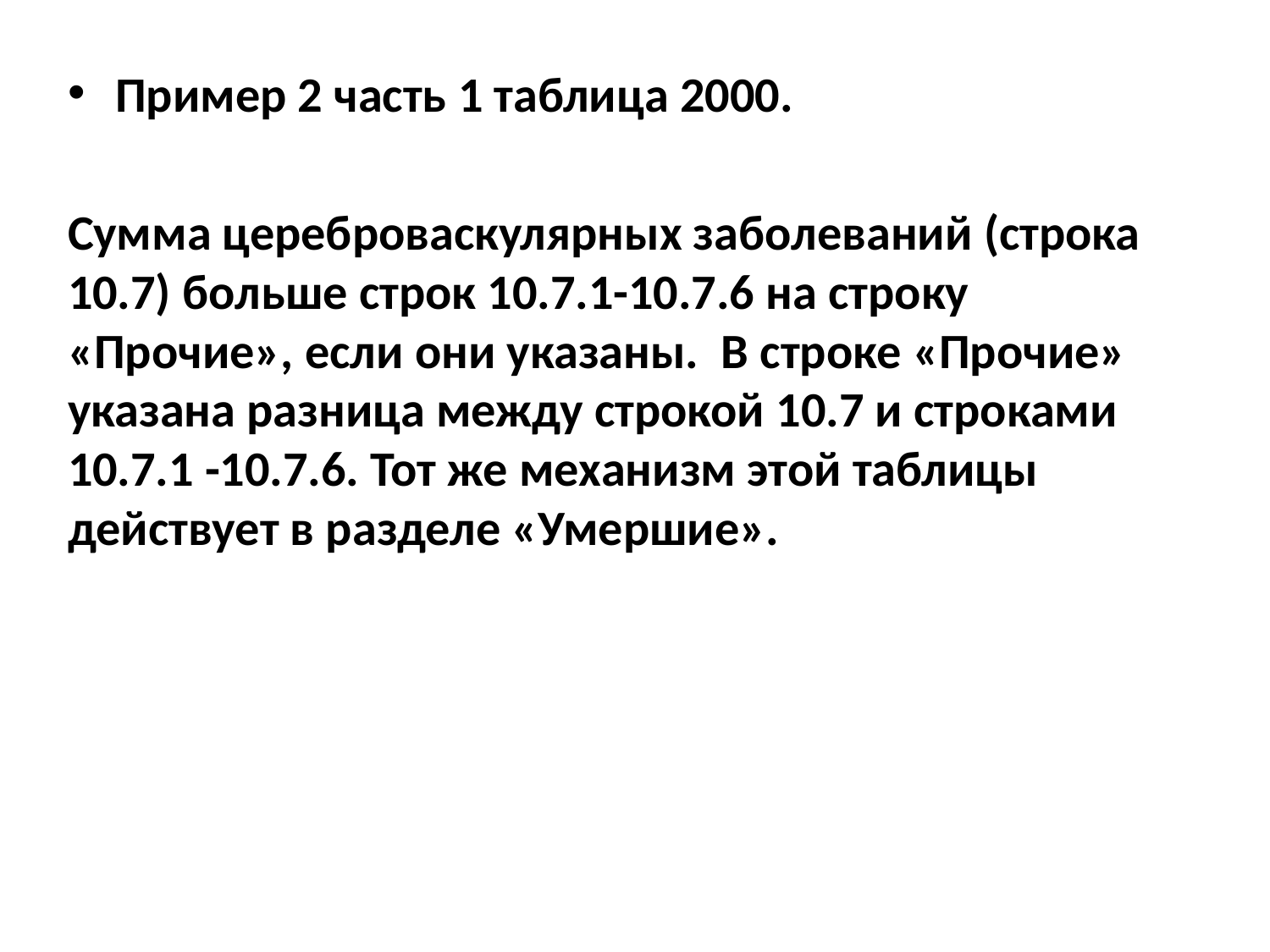

Пример 2 часть 1 таблица 2000.

Сумма цереброваскулярных заболеваний (строка 10.7) больше строк 10.7.1-10.7.6 на строку «Прочие», если они указаны.  В строке «Прочие» указана разница между строкой 10.7 и строками 10.7.1 -10.7.6. Тот же механизм этой таблицы действует в разделе «Умершие».